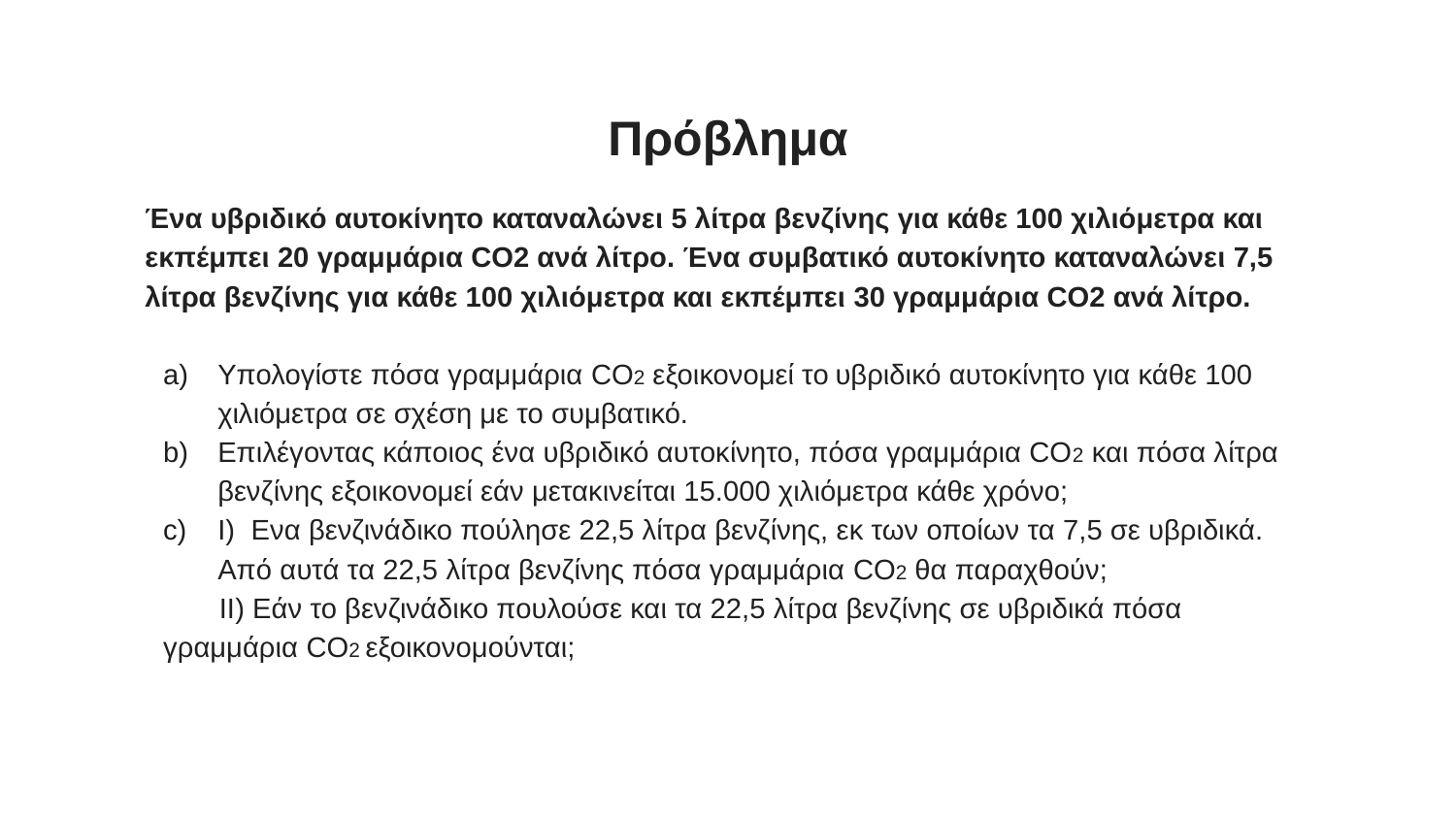

# Πρόβλημα
Ένα υβριδικό αυτοκίνητο καταναλώνει 5 λίτρα βενζίνης για κάθε 100 χιλιόμετρα και
εκπέμπει 20 γραμμάρια CO2 ανά λίτρο. Ένα συμβατικό αυτοκίνητο καταναλώνει 7,5
λίτρα βενζίνης για κάθε 100 χιλιόμετρα και εκπέμπει 30 γραμμάρια CO2 ανά λίτρο.

Υπολογίστε πόσα γραμμάρια CO2 εξοικονομεί το υβριδικό αυτοκίνητο για κάθε 100 χιλιόμετρα σε σχέση με το συμβατικό.
Επιλέγοντας κάποιος ένα υβριδικό αυτοκίνητο, πόσα γραμμάρια CO2 και πόσα λίτρα βενζίνης εξοικονομεί εάν μετακινείται 15.000 χιλιόμετρα κάθε χρόνο;
Ι)  Ενα βενζινάδικο πούλησε 22,5 λίτρα βενζίνης, εκ των οποίων τα 7,5 σε υβριδικά. Από αυτά τα 22,5 λίτρα βενζίνης πόσα γραμμάρια CO2 θα παραχθούν;
       ΙΙ) Εάν το βενζινάδικο πουλούσε και τα 22,5 λίτρα βενζίνης σε υβριδικά πόσα γραμμάρια CO2 εξοικονομούνται;